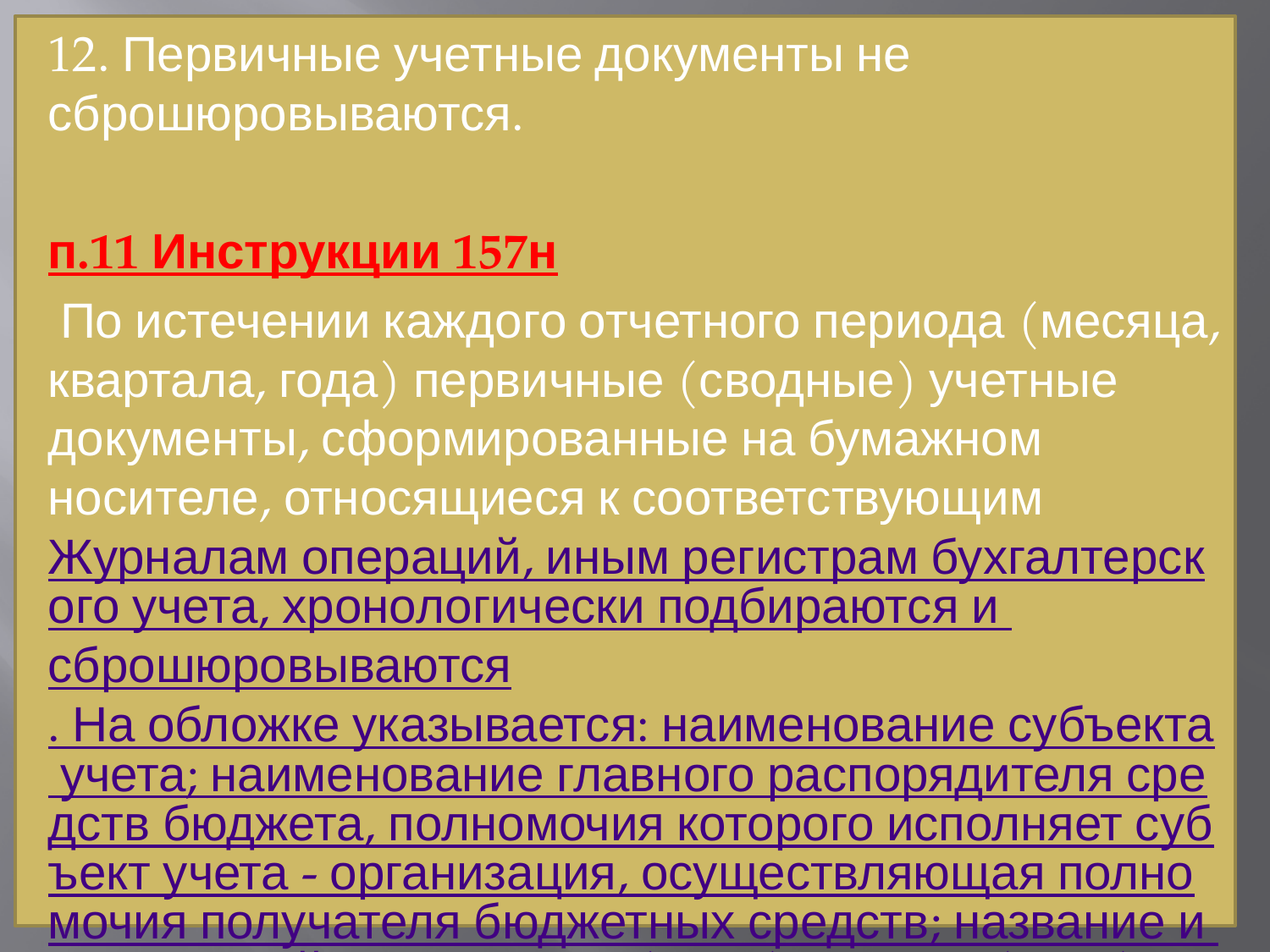

12. Первичные учетные документы не сброшюровываются.

п.11 Инструкции 157н
 По истечении каждого отчетного периода (месяца, квартала, года) первичные (сводные) учетные документы, сформированные на бумажном носителе, относящиеся к соответствующим Журналам операций, иным регистрам бухгалтерского учета, хронологически подбираются и сброшюровываются. На обложке указывается: наименование субъекта учета; наименование главного распорядителя средств бюджета, полномочия которого исполняет субъект учета - организация, осуществляющая полномочия получателя бюджетных средств; название и порядковый номер папки (дела); период (дата), за который сформирован регистр бухгалтерского учета (Журнал операций), с указанием года и месяца (числа); наименование регистра бухгалтерского учета (Журнала операций) с указанием при наличии его номера; количества листов в папке (деле).